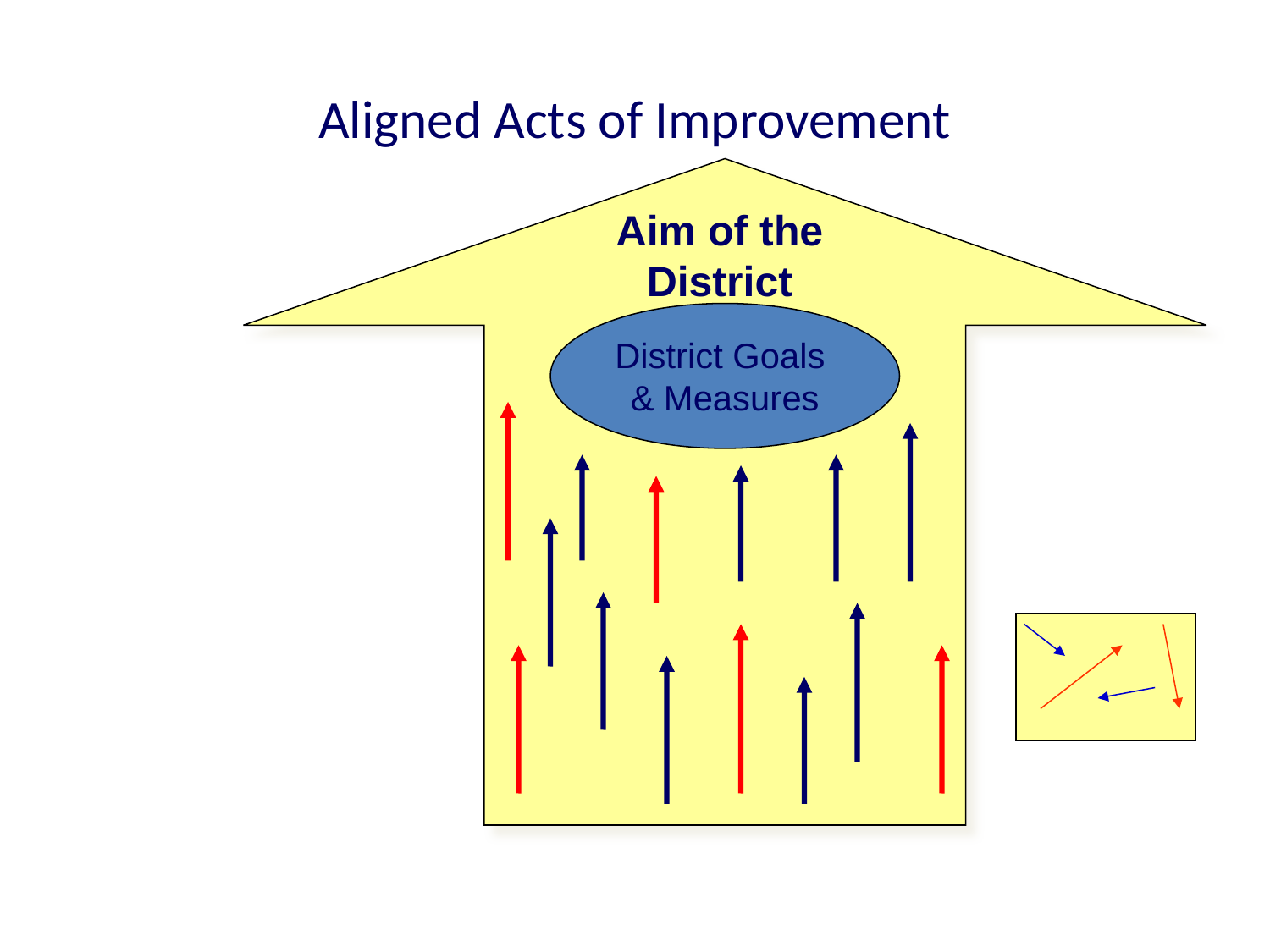

# Aligned Acts of Improvement

Aim of the
District
District Goals
& Measures